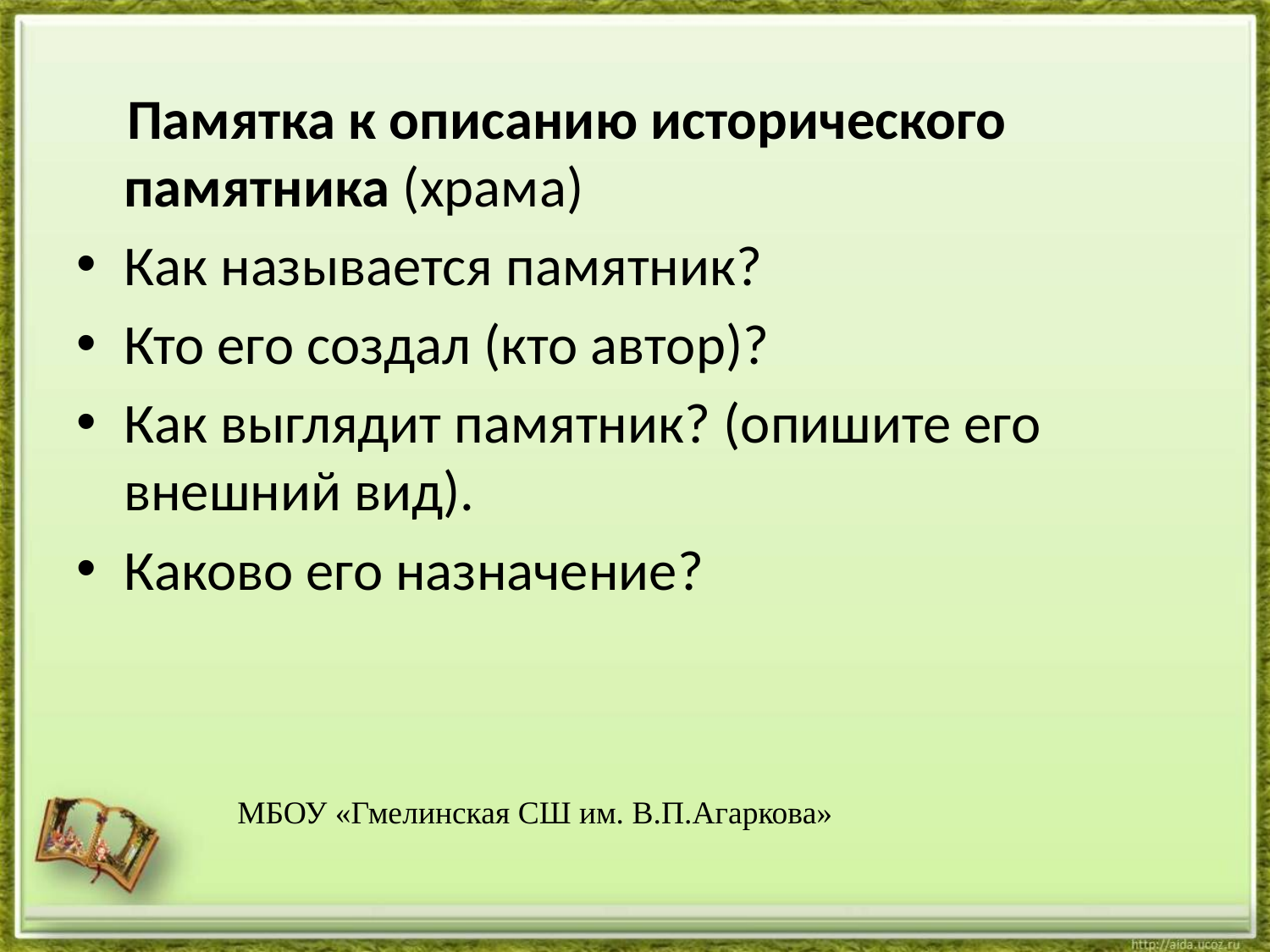

Памятка к описанию исторического памятника (храма)
Как называется памятник?
Кто его создал (кто автор)?
Как выглядит памятник? (опишите его внешний вид).
Каково его назначение?

МБОУ «Гмелинская СШ им. В.П.Агаркова»